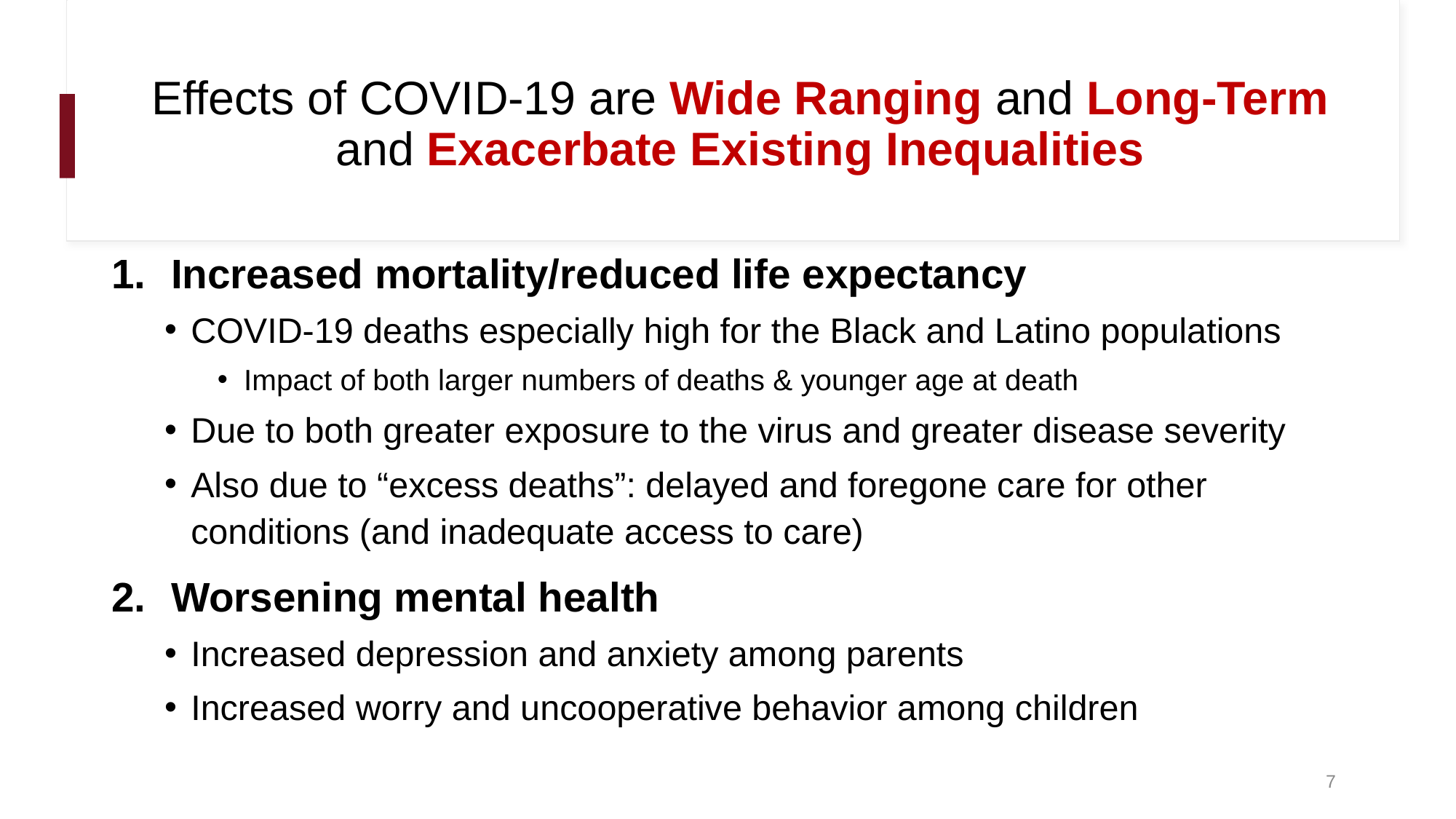

# Effects of COVID-19 are Wide Ranging and Long-Term and Exacerbate Existing Inequalities
Increased mortality/reduced life expectancy
COVID-19 deaths especially high for the Black and Latino populations
Impact of both larger numbers of deaths & younger age at death
Due to both greater exposure to the virus and greater disease severity
Also due to “excess deaths”: delayed and foregone care for other conditions (and inadequate access to care)
Worsening mental health
Increased depression and anxiety among parents
Increased worry and uncooperative behavior among children

7